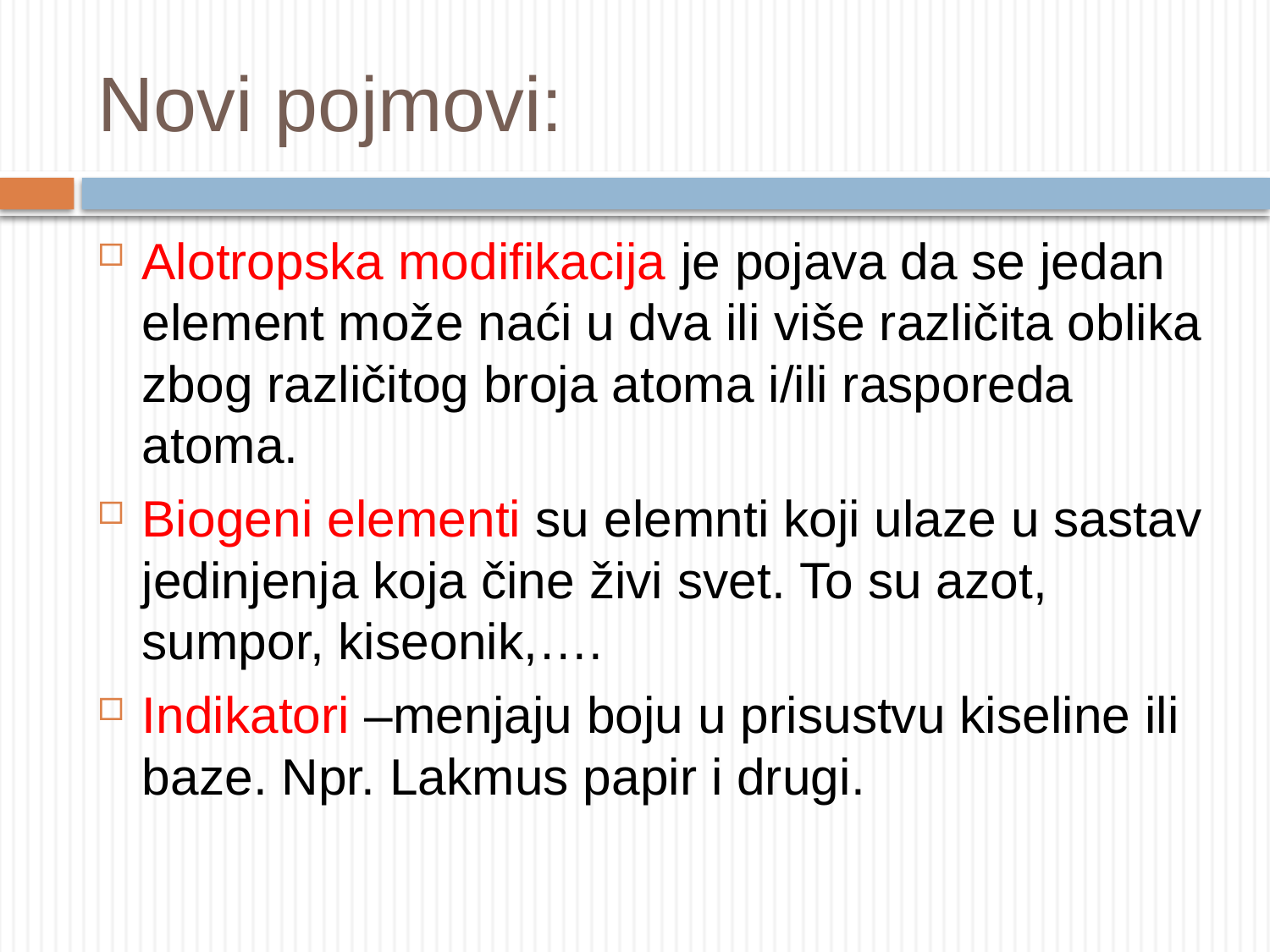

# Novi pojmovi:
Alotropska modifikacija je pojava da se jedan element može naći u dva ili više različita oblika zbog različitog broja atoma i/ili rasporeda atoma.
Biogeni elementi su elemnti koji ulaze u sastav jedinjenja koja čine živi svet. To su azot, sumpor, kiseonik,….
Indikatori –menjaju boju u prisustvu kiseline ili baze. Npr. Lakmus papir i drugi.